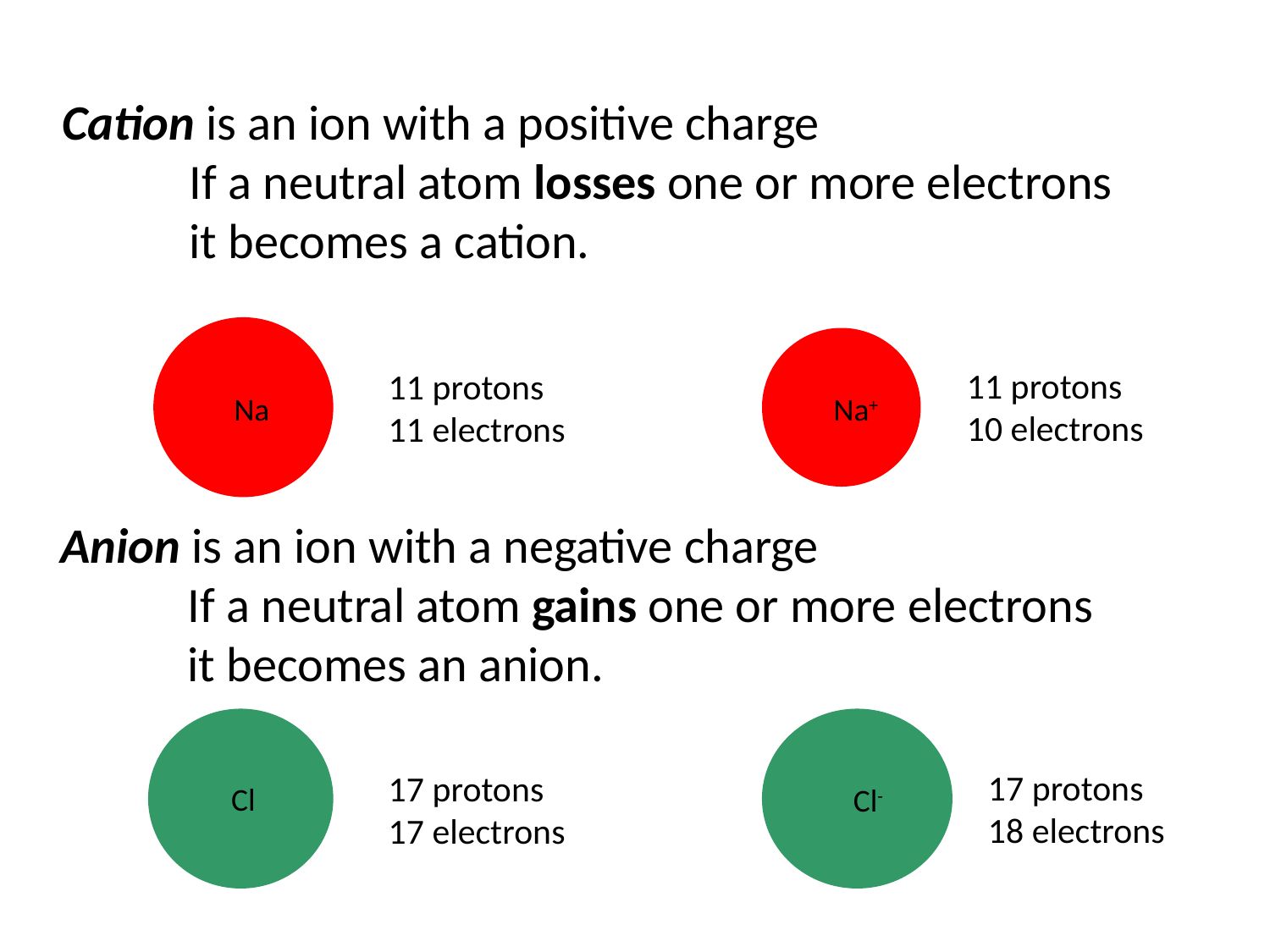

Cation is an ion with a positive charge
	If a neutral atom losses one or more electrons
	it becomes a cation.

Na
11 protons
11 electrons

Na+
11 protons
10 electrons
Anion is an ion with a negative charge
	If a neutral atom gains one or more electrons
	it becomes an anion.

Cl
17 protons
17 electrons

Cl-
17 protons
18 electrons